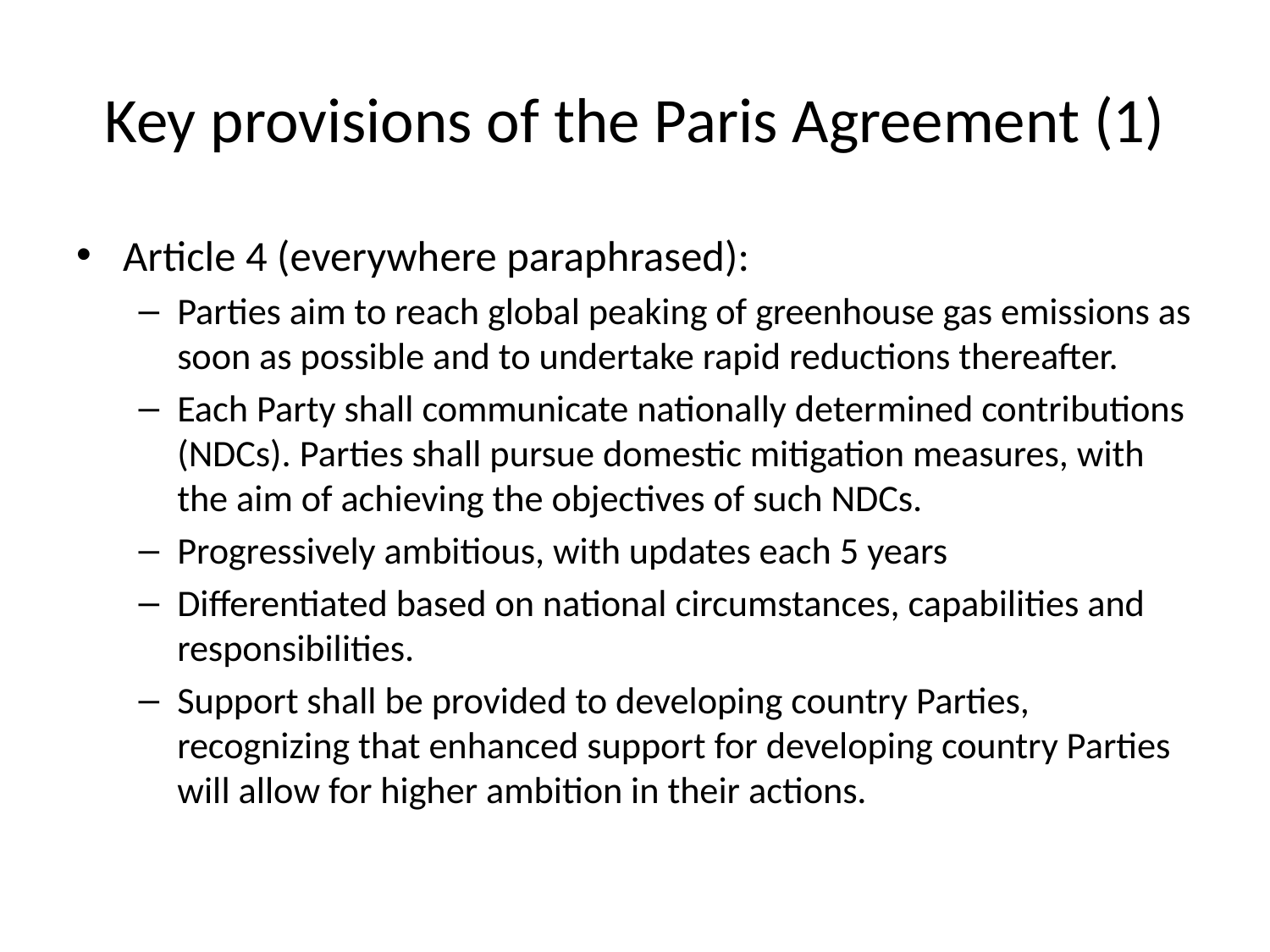

# Key provisions of the Paris Agreement (1)
Article 4 (everywhere paraphrased):
Parties aim to reach global peaking of greenhouse gas emissions as soon as possible and to undertake rapid reductions thereafter.
Each Party shall communicate nationally determined contributions (NDCs). Parties shall pursue domestic mitigation measures, with the aim of achieving the objectives of such NDCs.
Progressively ambitious, with updates each 5 years
Differentiated based on national circumstances, capabilities and responsibilities.
Support shall be provided to developing country Parties, recognizing that enhanced support for developing country Parties will allow for higher ambition in their actions.